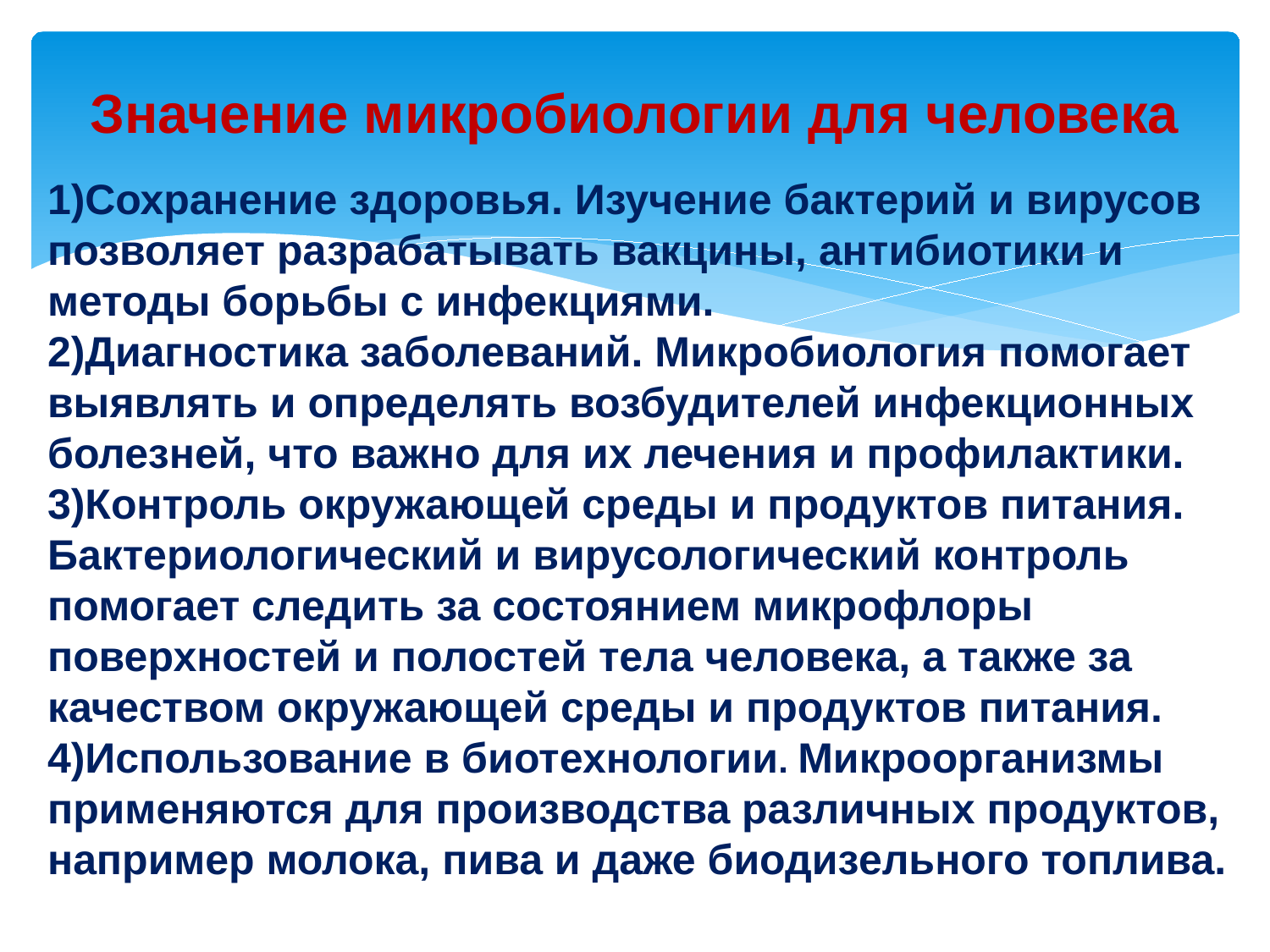

# Значение микробиологии для человека
1)Сохранение здоровья. Изучение бактерий и вирусов позволяет разрабатывать вакцины, антибиотики и методы борьбы с инфекциями.
2)Диагностика заболеваний. Микробиология помогает выявлять и определять возбудителей инфекционных болезней, что важно для их лечения и профилактики.
3)Контроль окружающей среды и продуктов питания. Бактериологический и вирусологический контроль помогает следить за состоянием микрофлоры поверхностей и полостей тела человека, а также за качеством окружающей среды и продуктов питания.
4)Использование в биотехнологии. Микроорганизмы применяются для производства различных продуктов, например молока, пива и даже биодизельного топлива.